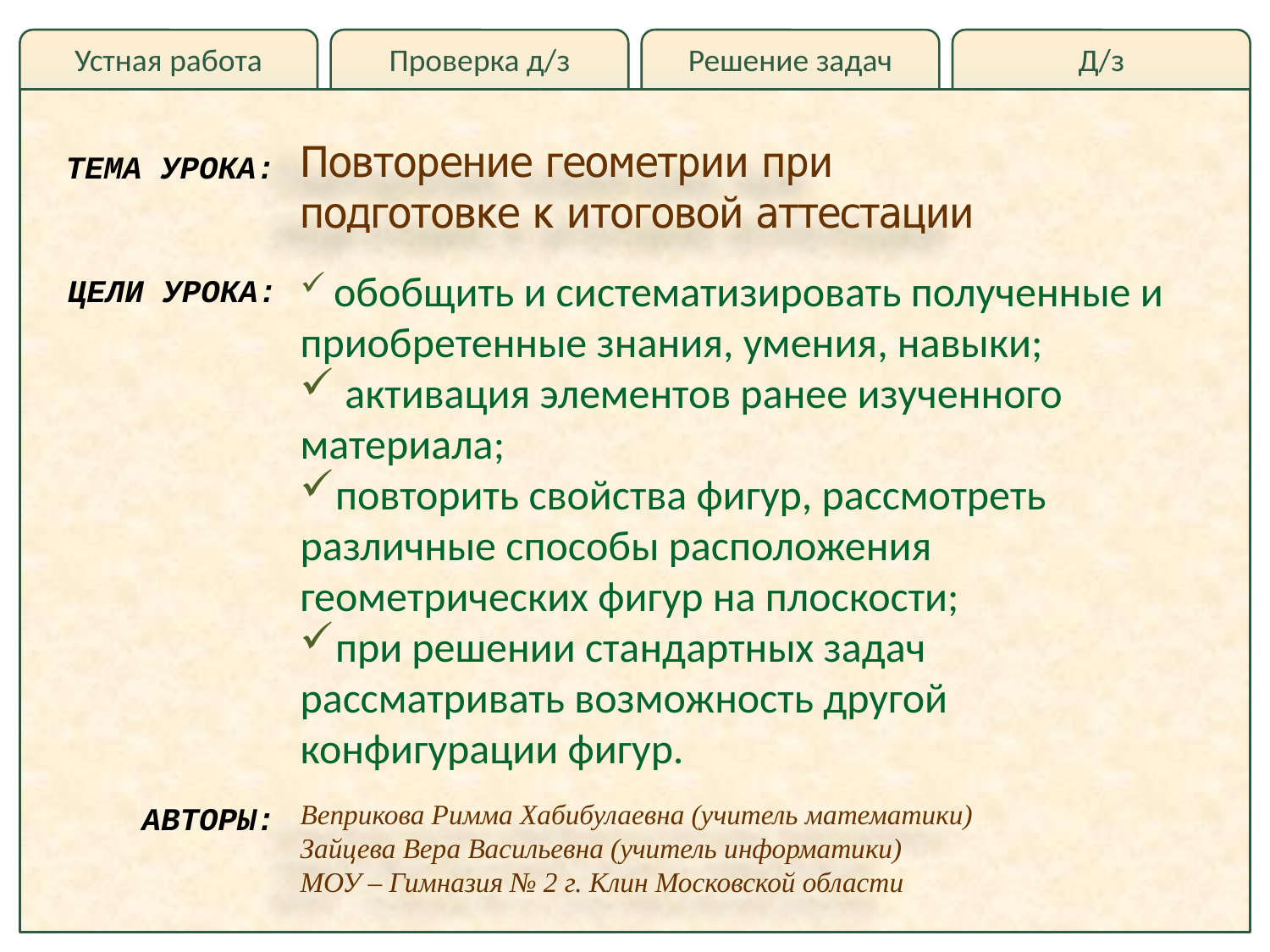

Устная работа
Проверка д/з
Решение задач
Д/з

Повторение геометрии при подготовке к итоговой аттестации
ТЕМА УРОКА:
 обобщить и систематизировать полученные и приобретенные знания, умения, навыки;
 активация элементов ранее изученного материала;
повторить свойства фигур, рассмотреть различные способы расположения геометрических фигур на плоскости;
при решении стандартных задач рассматривать возможность другой конфигурации фигур.
ЦЕЛИ УРОКА:
Веприкова Римма Хабибулаевна (учитель математики)
Зайцева Вера Васильевна (учитель информатики)
МОУ – Гимназия № 2 г. Клин Московской области
АВТОРЫ: